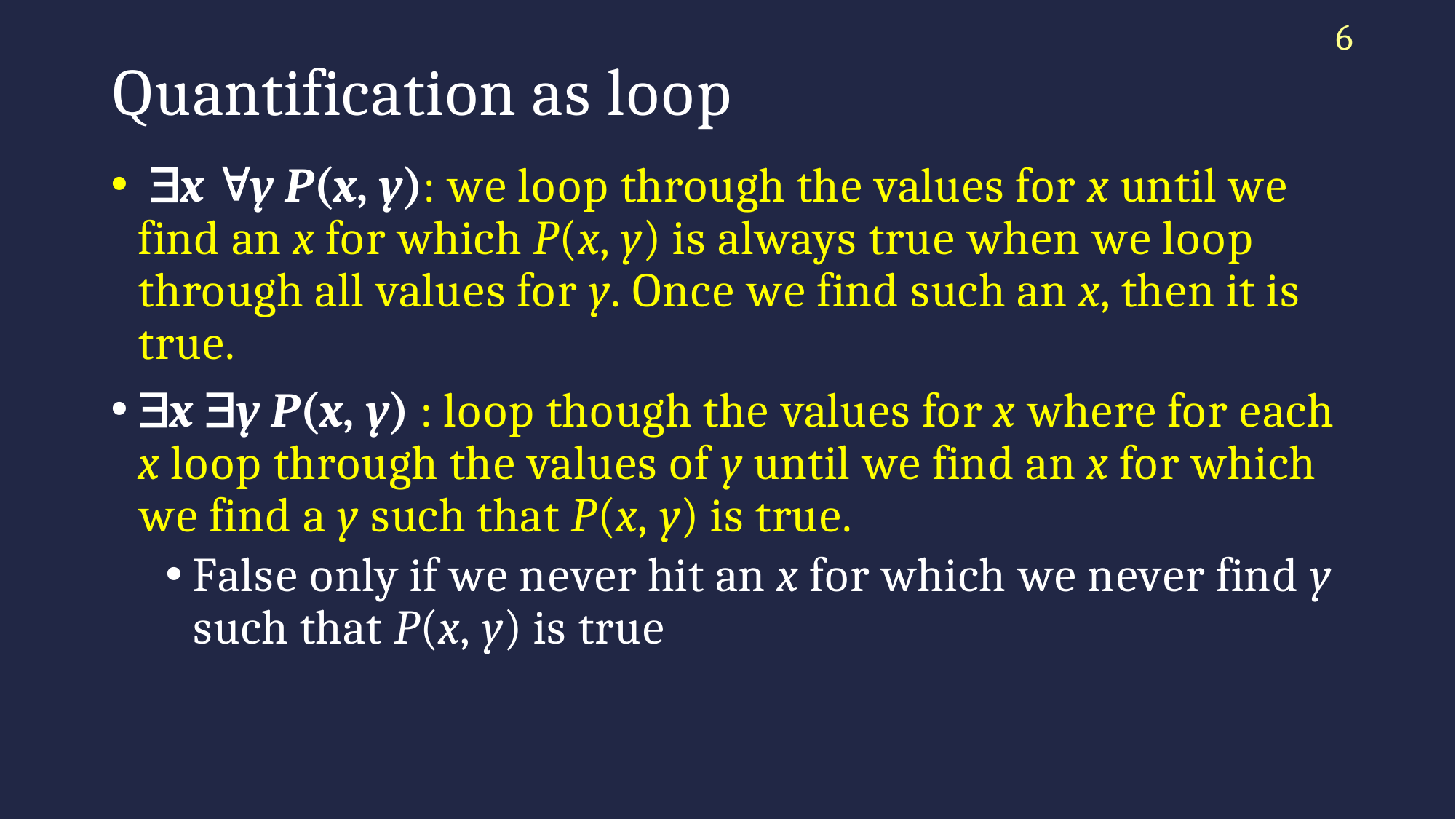

6
# Quantification as loop
 ∃x ∀y P(x, y): we loop through the values for x until we find an x for which P(x, y) is always true when we loop through all values for y. Once we find such an x, then it is true.
∃x ∃y P(x, y) : loop though the values for x where for each x loop through the values of y until we find an x for which we find a y such that P(x, y) is true.
False only if we never hit an x for which we never find y such that P(x, y) is true